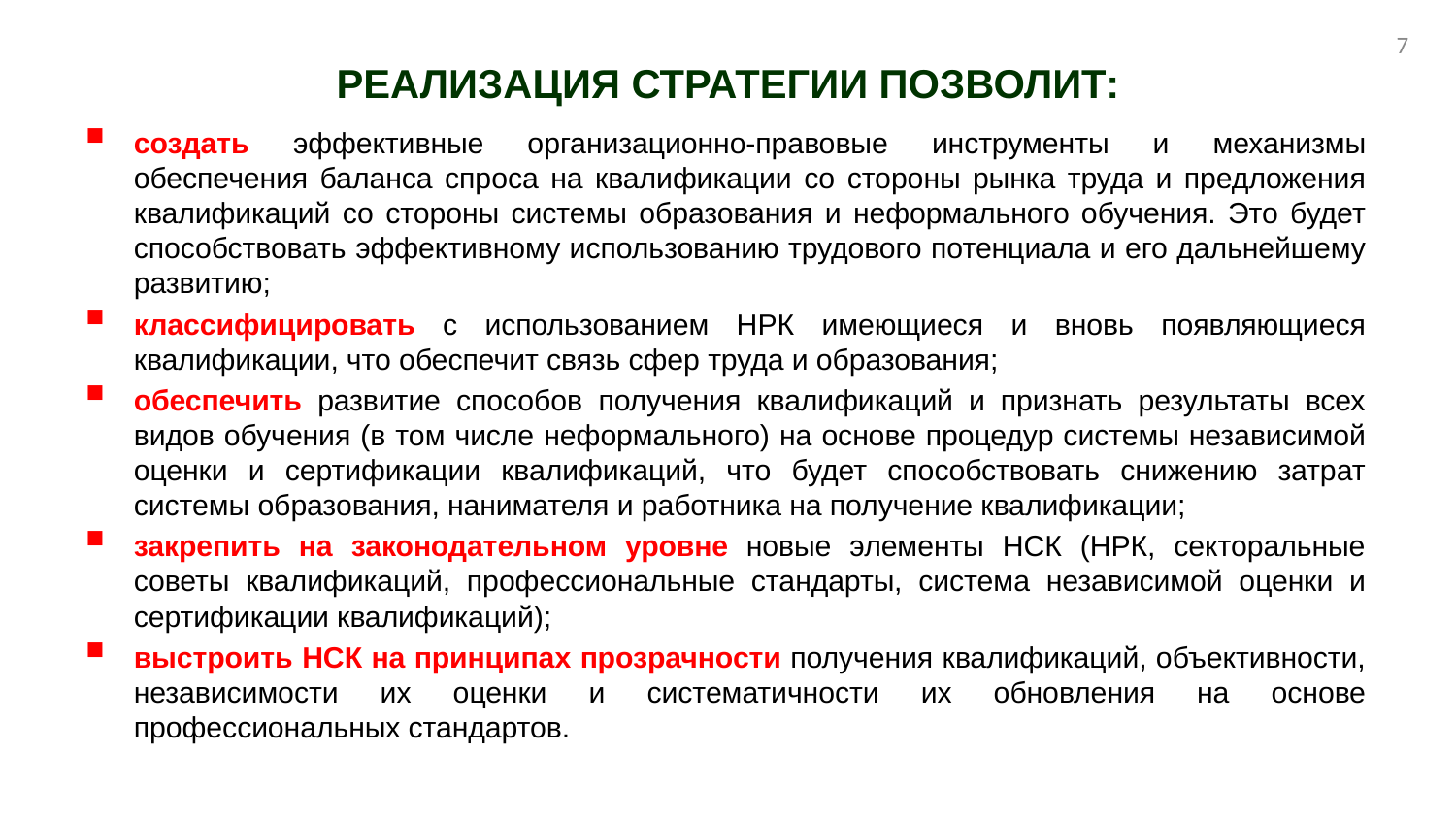

# РЕАЛИЗАЦИЯ СТРАТЕГИИ ПОЗВОЛИТ:
7
создать эффективные организационно-правовые инструменты и механизмы обеспечения баланса спроса на квалификации со стороны рынка труда и предложения квалификаций со стороны системы образования и неформального обучения. Это будет способствовать эффективному использованию трудового потенциала и его дальнейшему развитию;
классифицировать с использованием НРК имеющиеся и вновь появляющиеся квалификации, что обеспечит связь сфер труда и образования;
обеспечить развитие способов получения квалификаций и признать результаты всех видов обучения (в том числе неформального) на основе процедур системы независимой оценки и сертификации квалификаций, что будет способствовать снижению затрат системы образования, нанимателя и работника на получение квалификации;
закрепить на законодательном уровне новые элементы НСК (НРК, секторальные советы квалификаций, профессиональные стандарты, система независимой оценки и сертификации квалификаций);
выстроить НСК на принципах прозрачности получения квалификаций, объективности, независимости их оценки и систематичности их обновления на основе профессиональных стандартов.